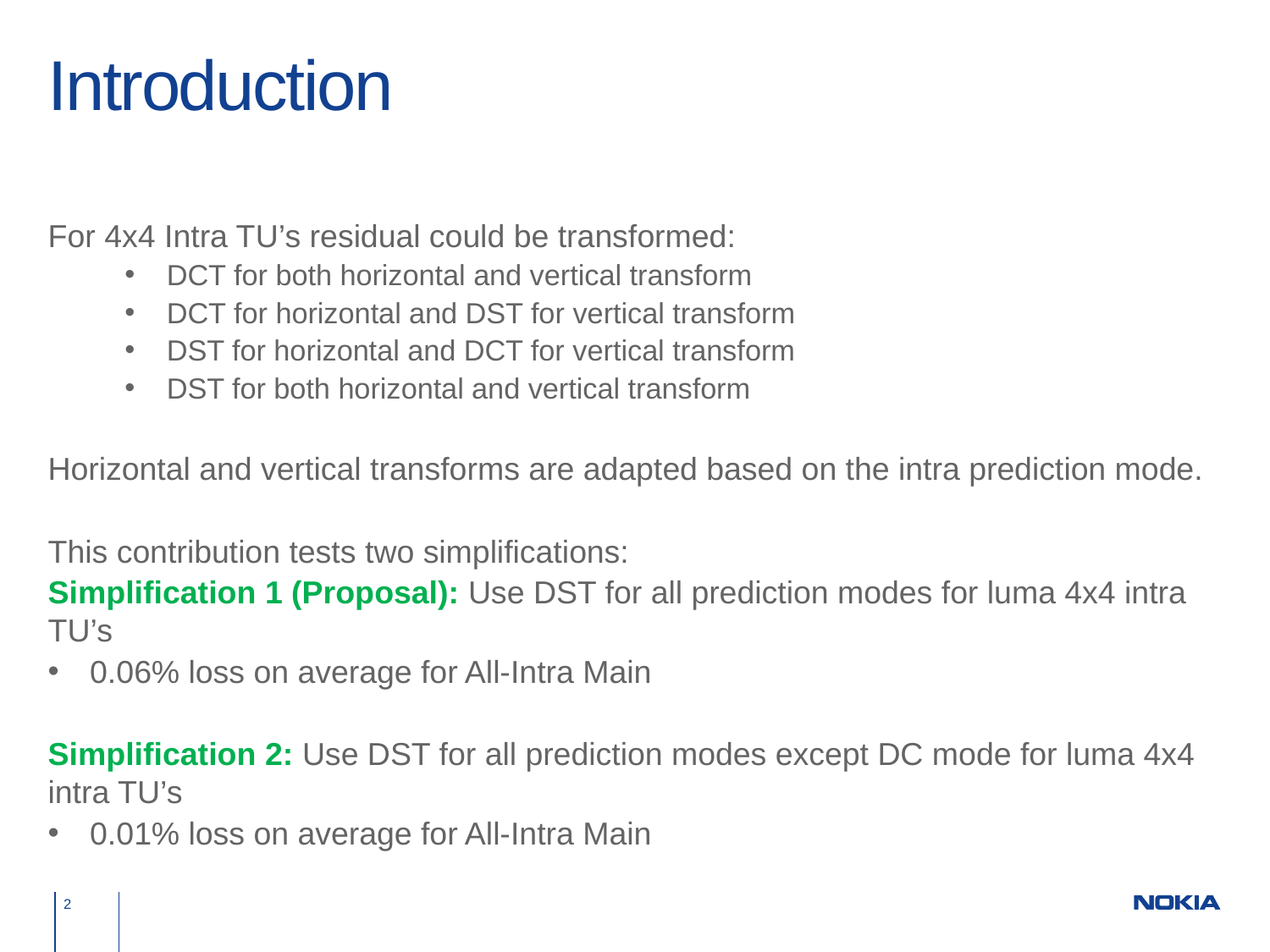

# Introduction
For 4x4 Intra TU’s residual could be transformed:
DCT for both horizontal and vertical transform
DCT for horizontal and DST for vertical transform
DST for horizontal and DCT for vertical transform
DST for both horizontal and vertical transform

Horizontal and vertical transforms are adapted based on the intra prediction mode.

This contribution tests two simplifications:
Simplification 1 (Proposal): Use DST for all prediction modes for luma 4x4 intra TU’s
0.06% loss on average for All-Intra Main

Simplification 2: Use DST for all prediction modes except DC mode for luma 4x4 intra TU’s
0.01% loss on average for All-Intra Main

2